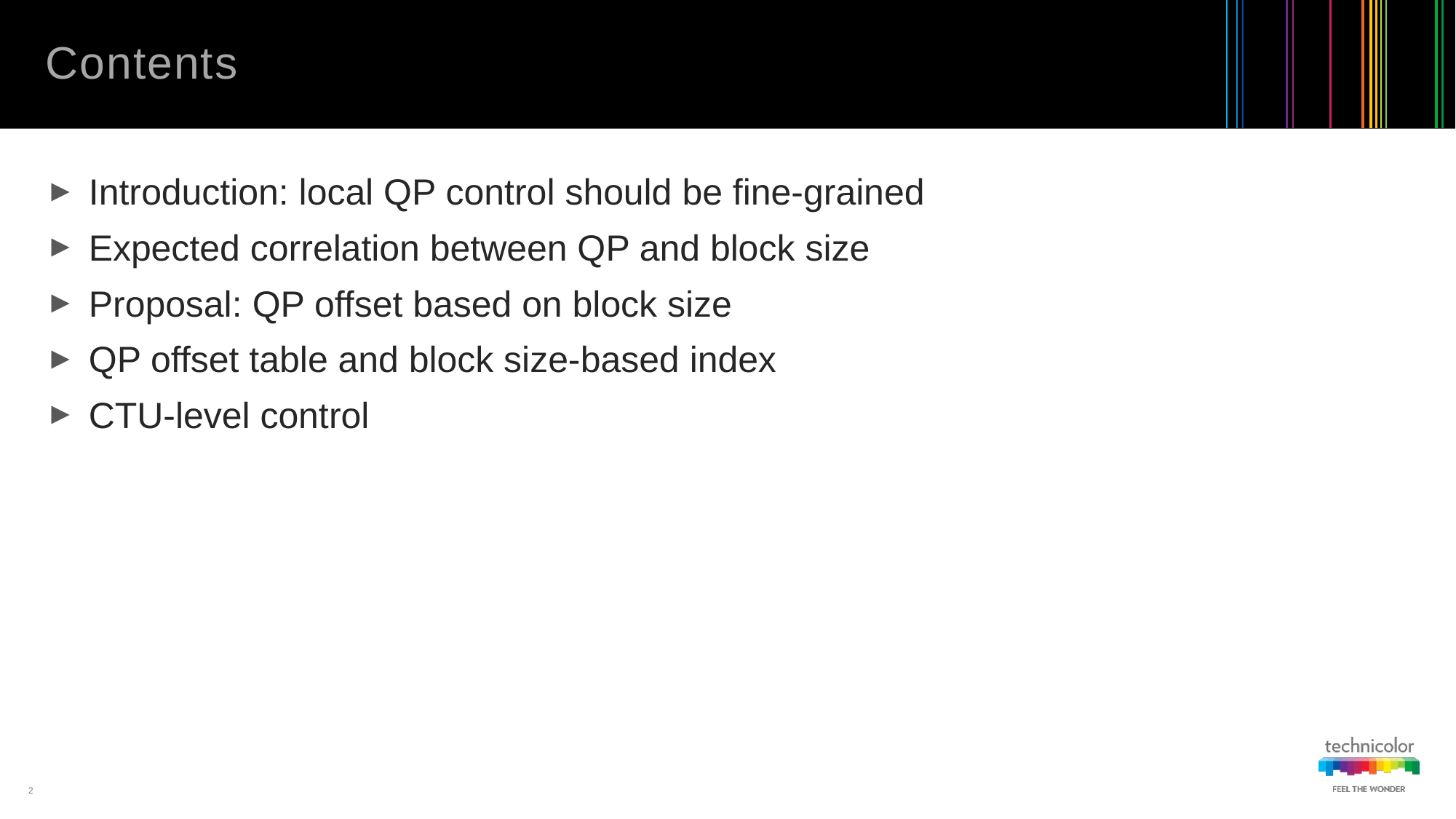

# Contents
Introduction: local QP control should be fine-grained
Expected correlation between QP and block size
Proposal: QP offset based on block size
QP offset table and block size-based index
CTU-level control

2